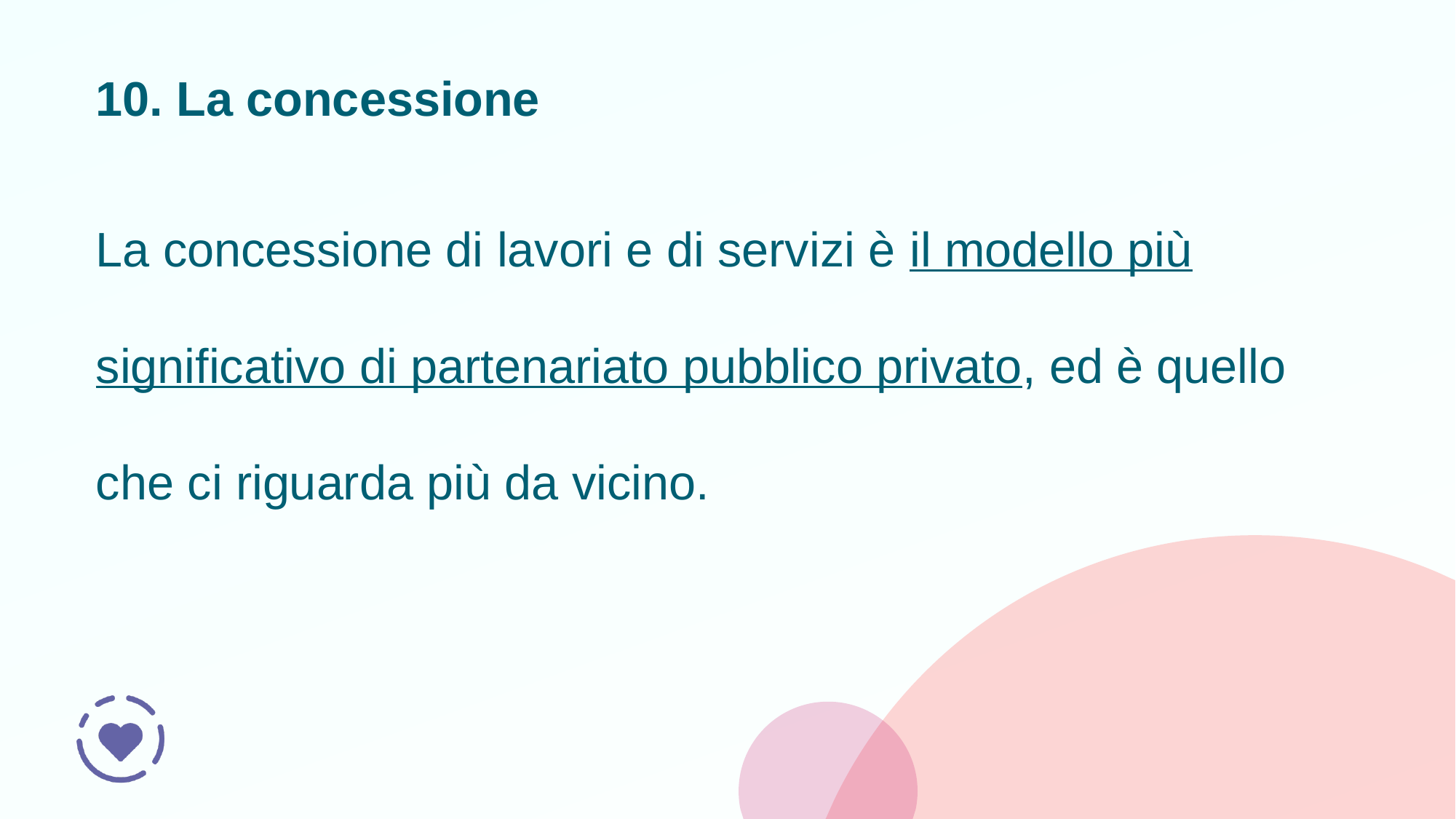

# 10. La concessione
La concessione di lavori e di servizi è il modello più significativo di partenariato pubblico privato, ed è quello che ci riguarda più da vicino.